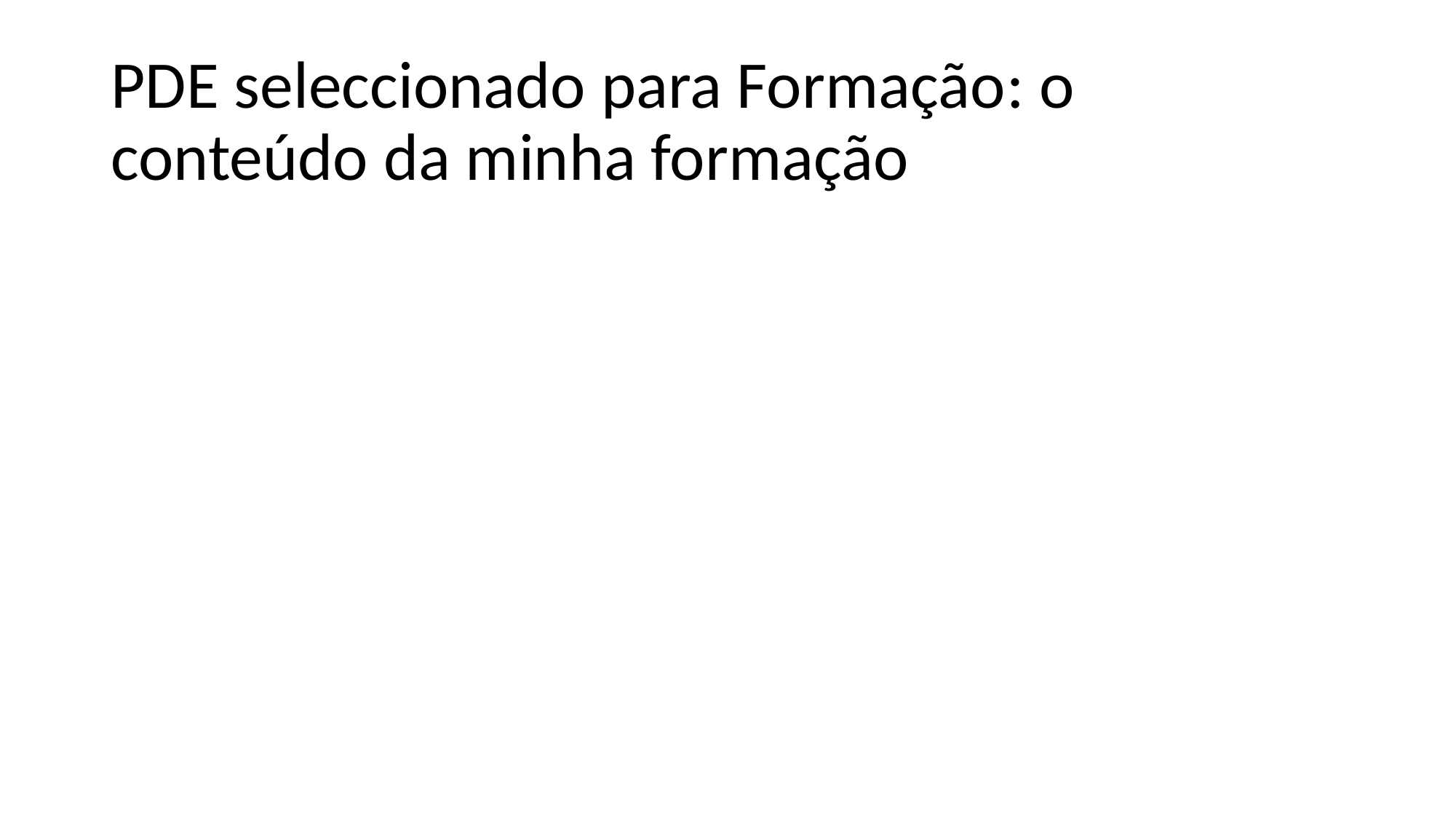

# PDE seleccionado para Formação: o conteúdo da minha formação